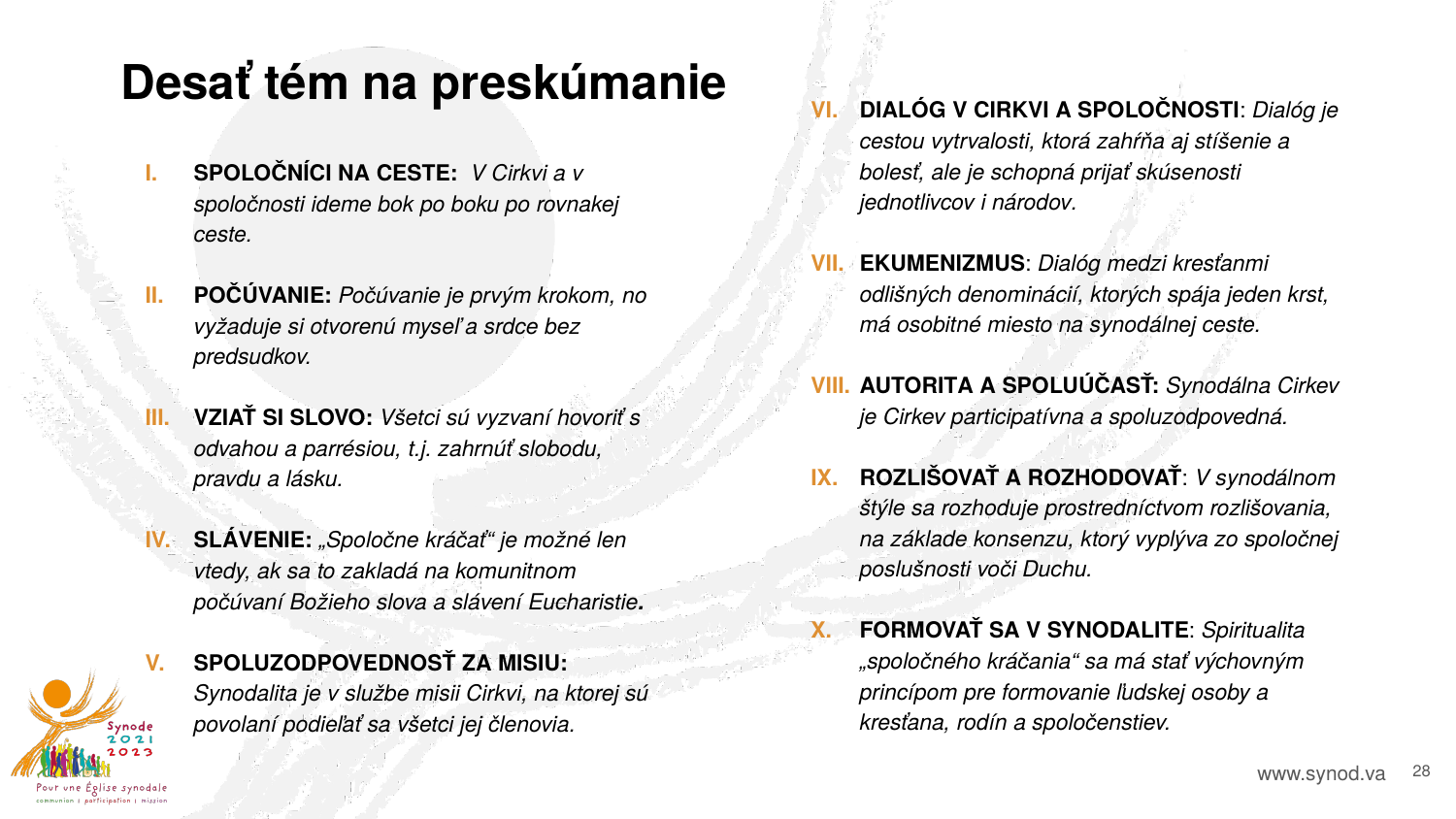

DIALÓG V CIRKVI A SPOLOČNOSTI: Dialóg je cestou vytrvalosti, ktorá zahŕňa aj stíšenie a bolesť, ale je schopná prijať skúsenosti jednotlivcov i národov.

EKUMENIZMUS: Dialóg medzi kresťanmi odlišných denominácií, ktorých spája jeden krst, má osobitné miesto na synodálnej ceste.

AUTORITA A SPOLUÚČASŤ: Synodálna Cirkev je Cirkev participatívna a spoluzodpovedná.

ROZLIŠOVAŤ A ROZHODOVAŤ: V synodálnom štýle sa rozhoduje prostredníctvom rozlišovania, na základe konsenzu, ktorý vyplýva zo spoločnej poslušnosti voči Duchu.

FORMOVAŤ SA V SYNODALITE: Spiritualita „spoločného kráčania“ sa má stať výchovným princípom pre formovanie ľudskej osoby a kresťana, rodín a spoločenstiev.
# Desať tém na preskúmanie
SPOLOČNÍCI NA CESTE:  V Cirkvi a v spoločnosti ideme bok po boku po rovnakej ceste.

POČÚVANIE: Počúvanie je prvým krokom, no vyžaduje si otvorenú myseľ a srdce bez predsudkov.

VZIAŤ SI SLOVO: Všetci sú vyzvaní hovoriť s odvahou a parrésiou, t.j. zahrnúť slobodu, pravdu a lásku.

SLÁVENIE: „Spoločne kráčať“ je možné len vtedy, ak sa to zakladá na komunitnom počúvaní Božieho slova a slávení Eucharistie.

SPOLUZODPOVEDNOSŤ ZA MISIU: Synodalita je v službe misii Cirkvi, na ktorej sú povolaní podieľať sa všetci jej členovia.
28